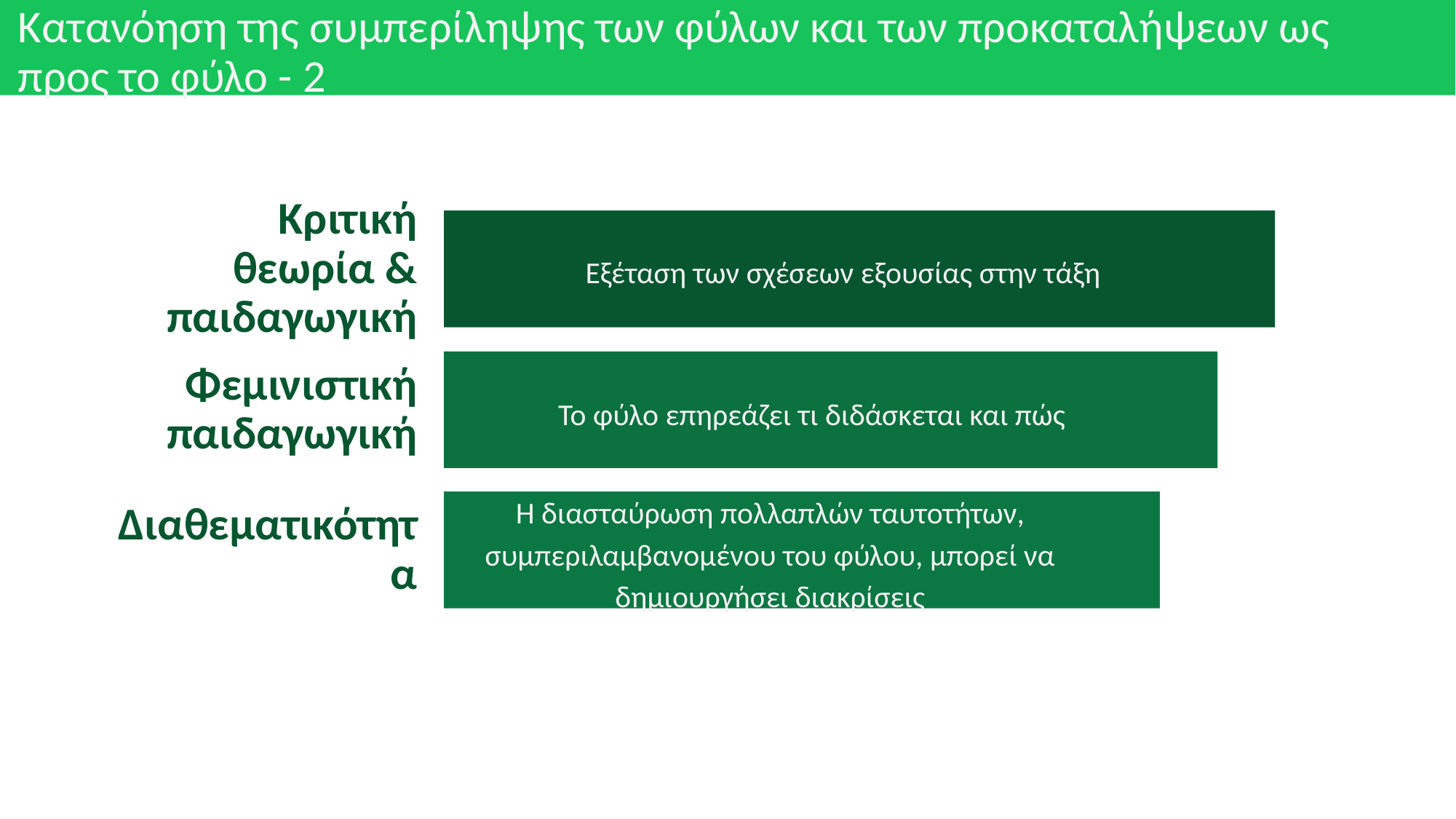

# Κατανόηση της συμπερίληψης των φύλων και των προκαταλήψεων ως προς το φύλο - 2

Κριτική θεωρία & παιδαγωγική
Lorem ipsum dolor sit amet, consectetur adipiscing elit. Duis sit amet odio vel purus bibendum luctus.

Εξέταση των σχέσεων εξουσίας στην τάξη

Φεμινιστική παιδαγωγική
Lorem ipsum dolor sit amet, consectetur adipiscing elit. Duis sit amet odio vel purus bibendum luctus.

Το φύλο επηρεάζει τι διδάσκεται και πώς

Διαθεματικότητα
Lorem ipsum dolor sit amet, consectetur adipiscing elit. Duis sit amet odio vel purus bibendum luctus.

Η διασταύρωση πολλαπλών ταυτοτήτων, συμπεριλαμβανομένου του φύλου, μπορεί να δημιουργήσει διακρίσεις